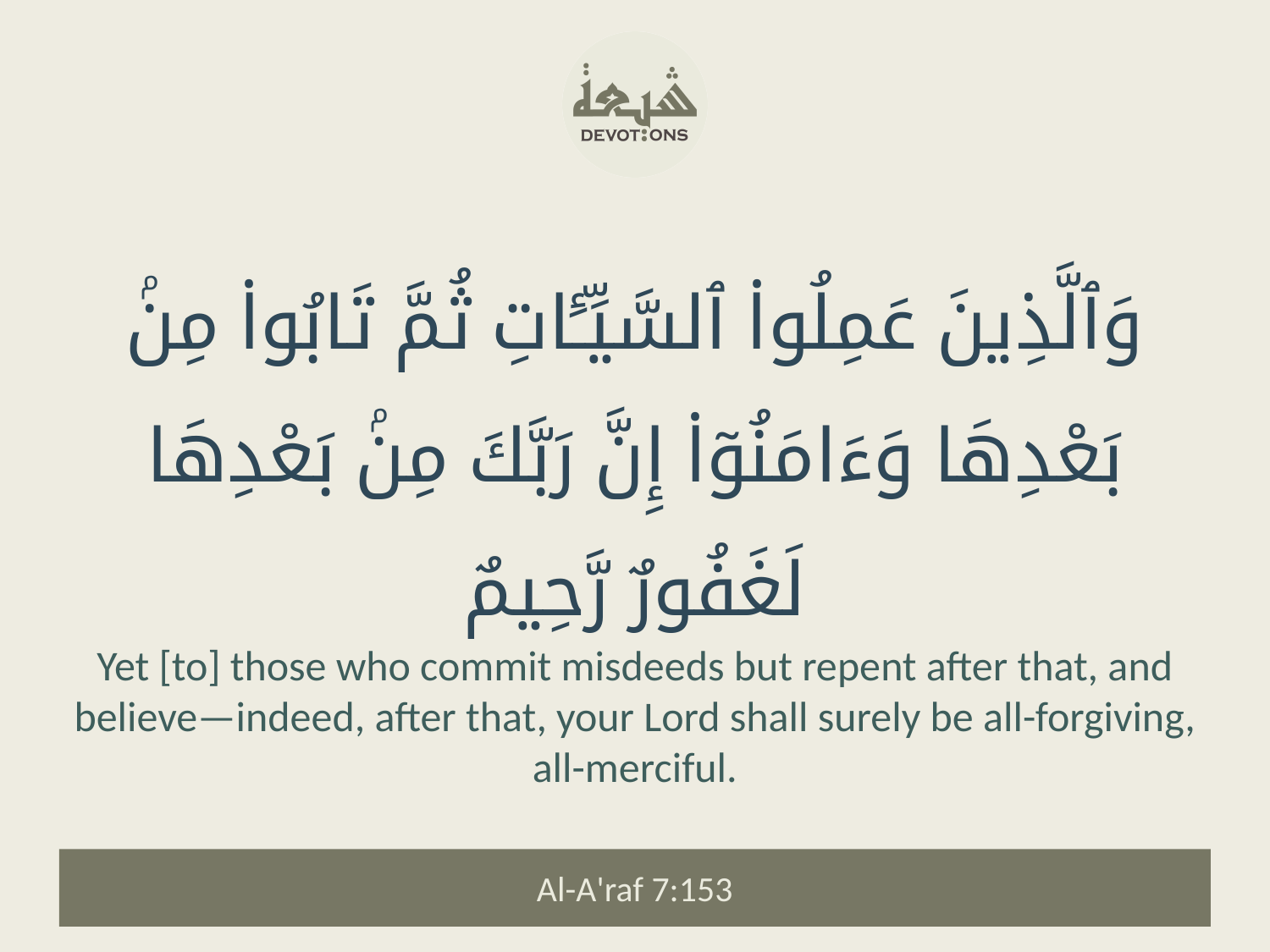

وَٱلَّذِينَ عَمِلُوا۟ ٱلسَّيِّـَٔاتِ ثُمَّ تَابُوا۟ مِنۢ بَعْدِهَا وَءَامَنُوٓا۟ إِنَّ رَبَّكَ مِنۢ بَعْدِهَا لَغَفُورٌ رَّحِيمٌ
Yet [to] those who commit misdeeds but repent after that, and believe—indeed, after that, your Lord shall surely be all-forgiving, all-merciful.
Al-A'raf 7:153